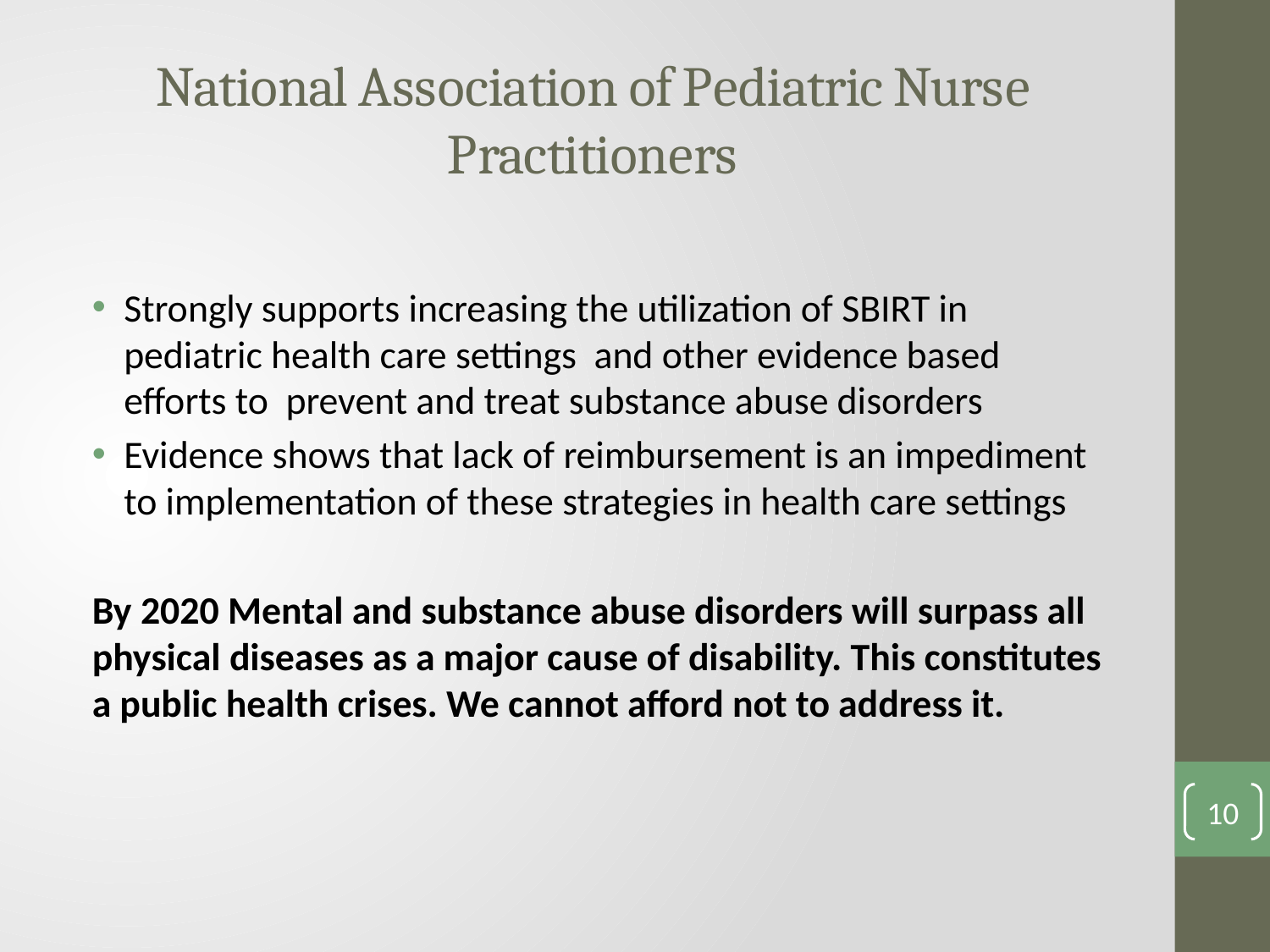

# National Association of Pediatric Nurse Practitioners

Strongly supports increasing the utilization of SBIRT in pediatric health care settings  and other evidence based efforts to  prevent and treat substance abuse disorders
Evidence shows that lack of reimbursement is an impediment to implementation of these strategies in health care settings

By 2020 Mental and substance abuse disorders will surpass all physical diseases as a major cause of disability. This constitutes a public health crises. We cannot afford not to address it.

10